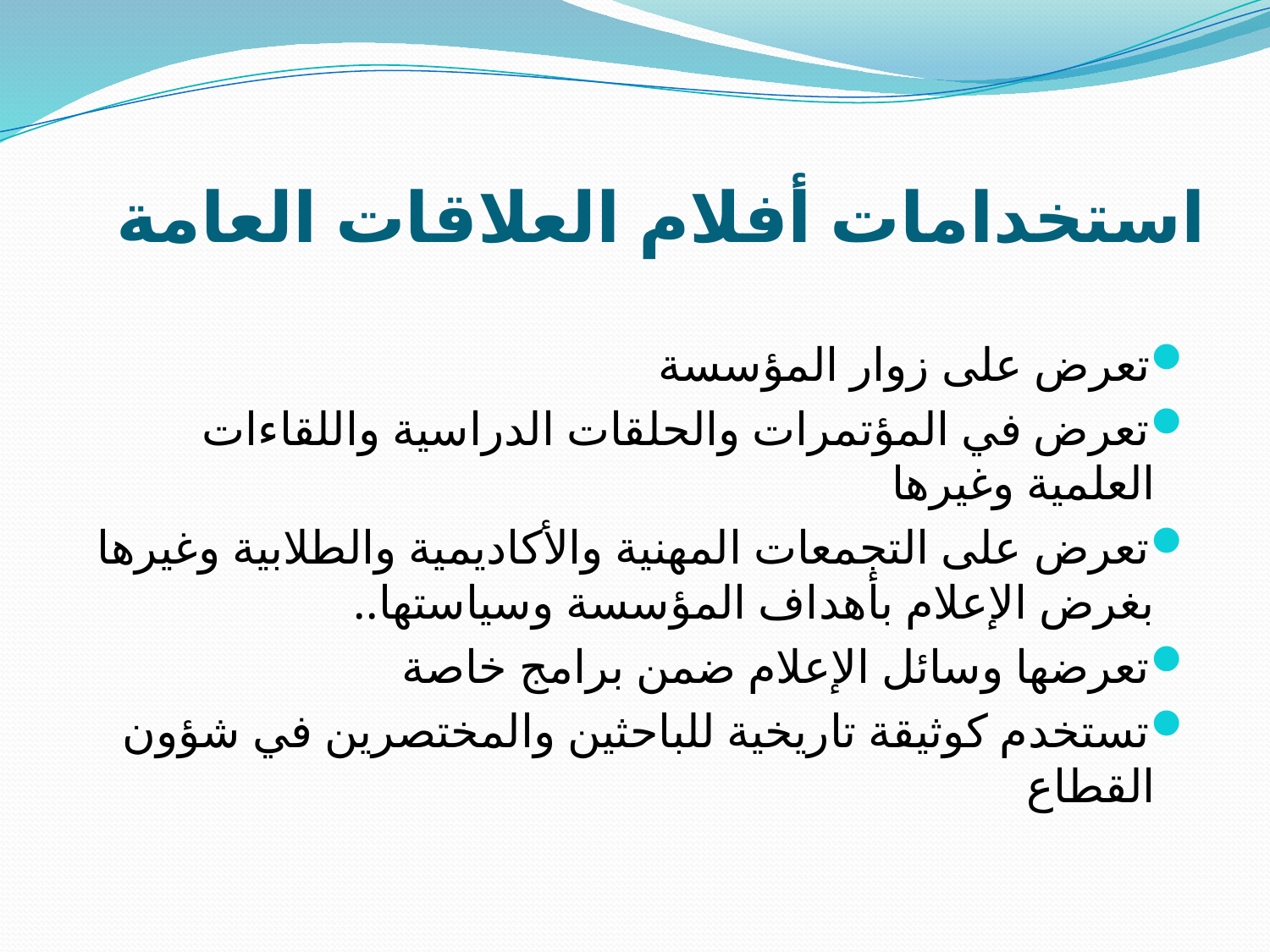

# استخدامات أفلام العلاقات العامة
تعرض على زوار المؤسسة
تعرض في المؤتمرات والحلقات الدراسية واللقاءات العلمية وغيرها
تعرض على التجمعات المهنية والأكاديمية والطلابية وغيرها بغرض الإعلام بأهداف المؤسسة وسياستها..
تعرضها وسائل الإعلام ضمن برامج خاصة
تستخدم كوثيقة تاريخية للباحثين والمختصرين في شؤون القطاع